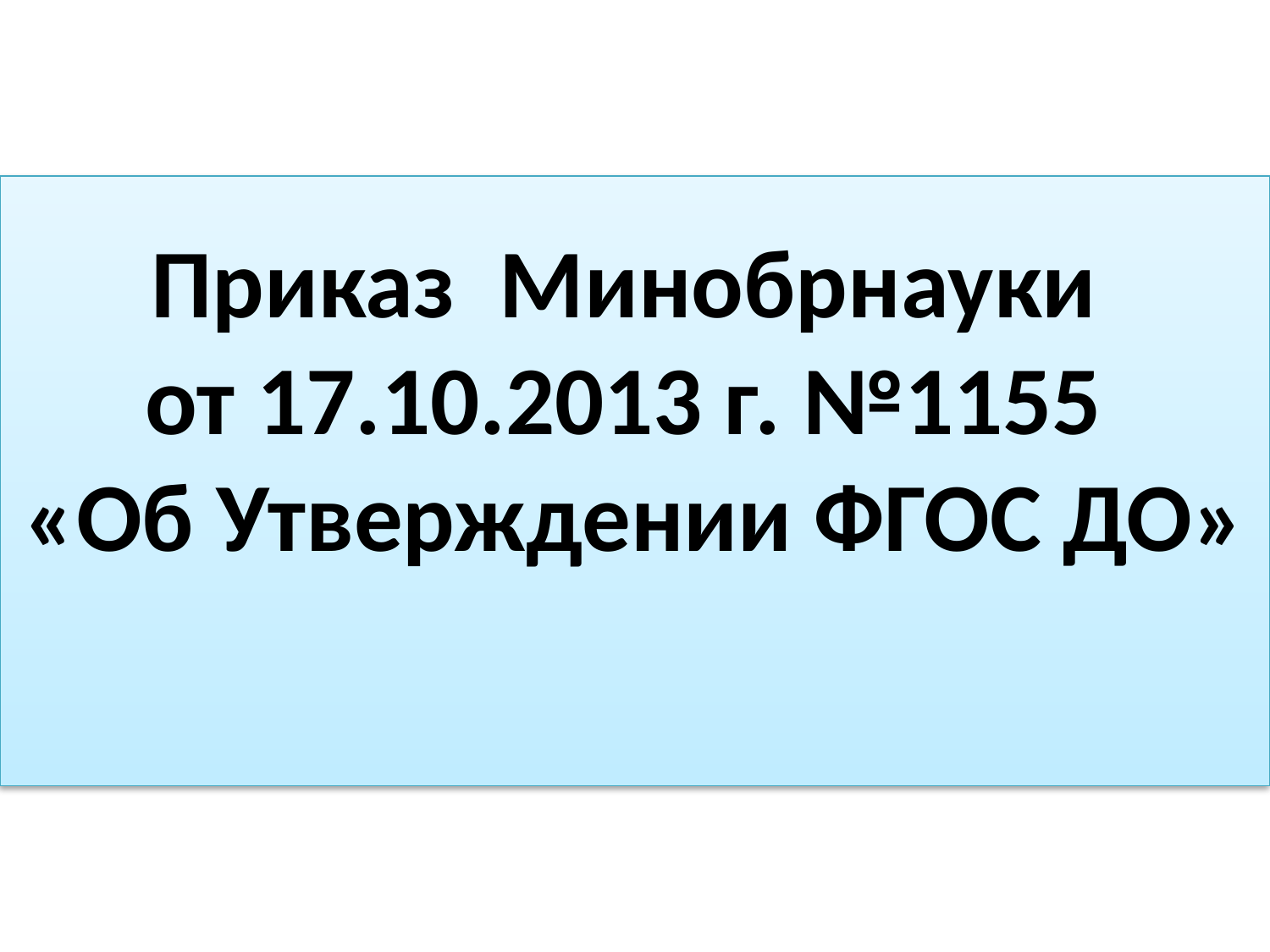

# Приказ  Минобрнауки от 17.10.2013 г. №1155 «Об Утверждении ФГОС ДО»